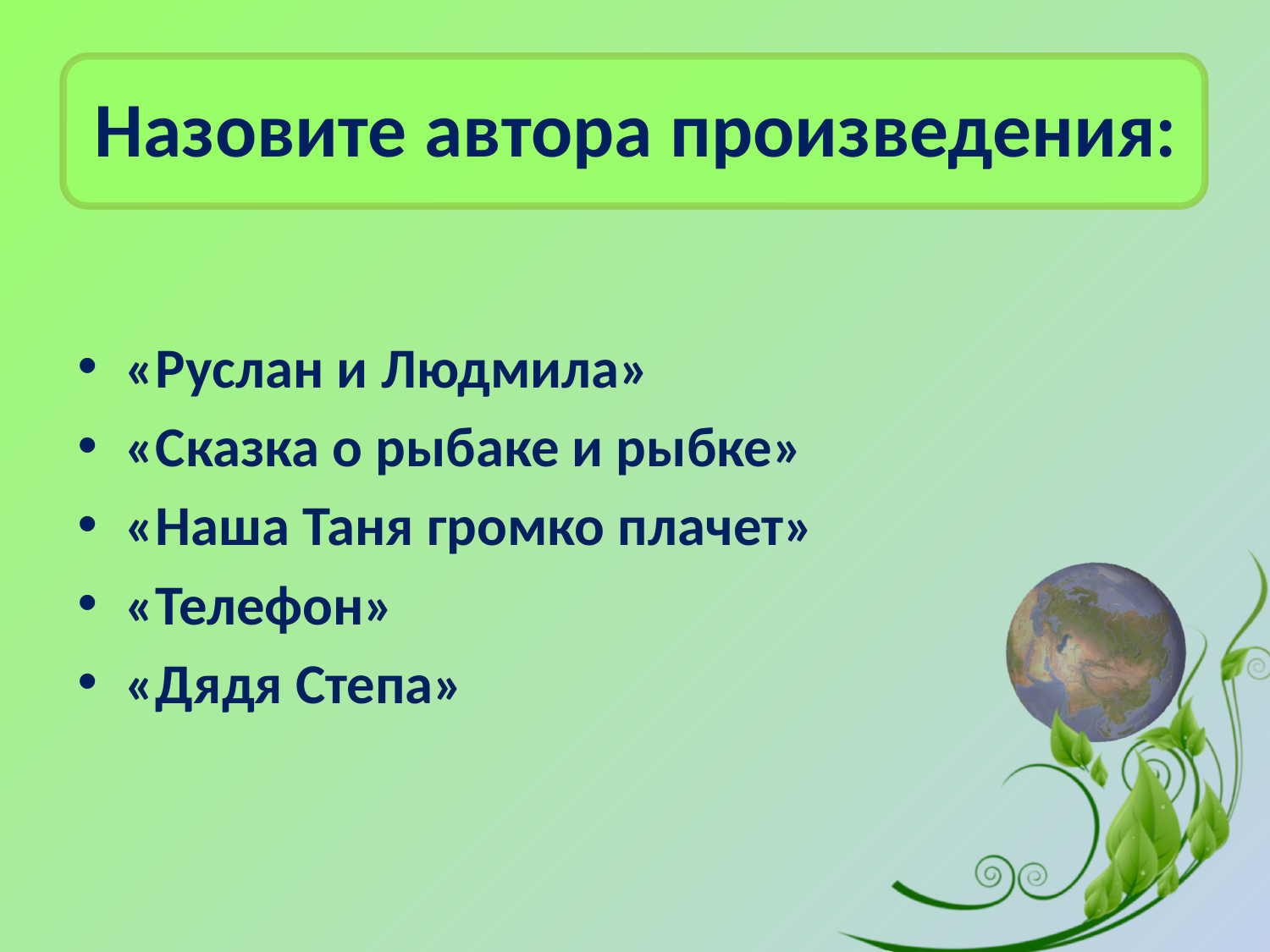

# Назовите автора произведения:

«Руслан и Людмила»
«Сказка о рыбаке и рыбке»
«Наша Таня громко плачет»
«Телефон»
«Дядя Степа»